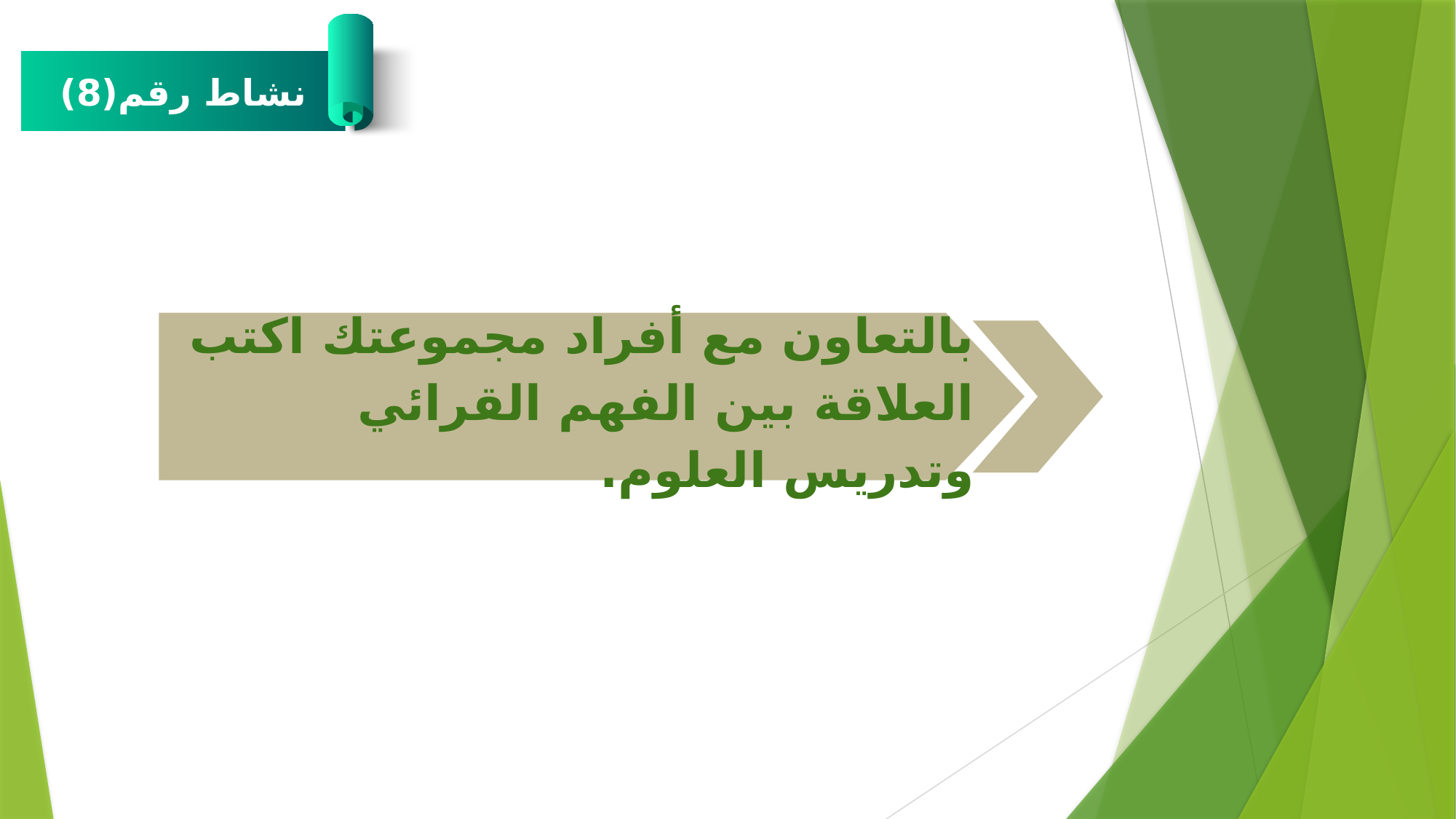

نشاط رقم(8)

بالتعاون مع أفراد مجموعتك اكتب العلاقة بين الفهم القرائي وتدريس العلوم.